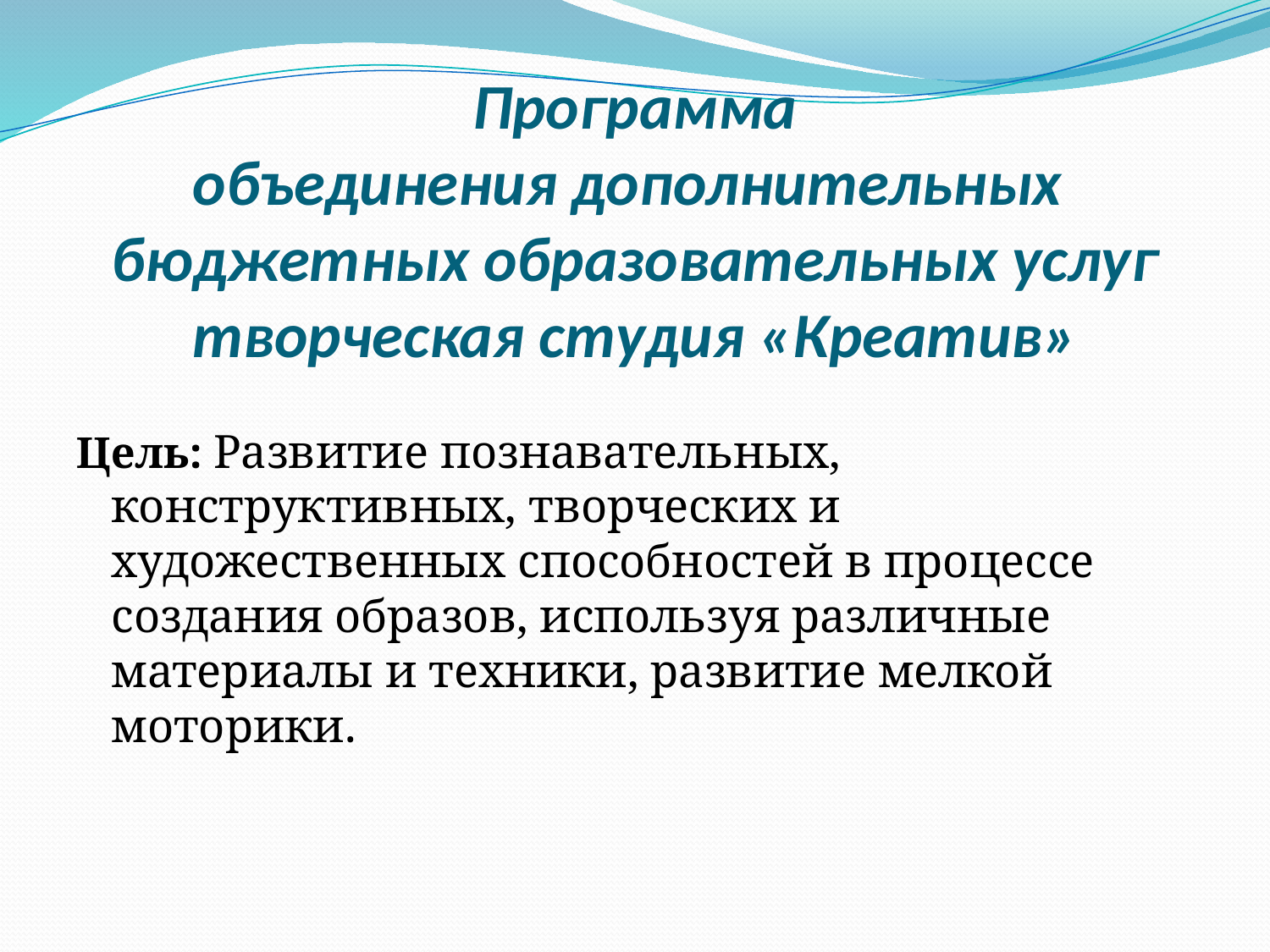

# Программа объединения дополнительных бюджетных образовательных услуг творческая студия «Креатив»
Цель: Развитие познавательных, конструктивных, творческих и художественных способностей в процессе создания образов, используя различные материалы и техники, развитие мелкой моторики.